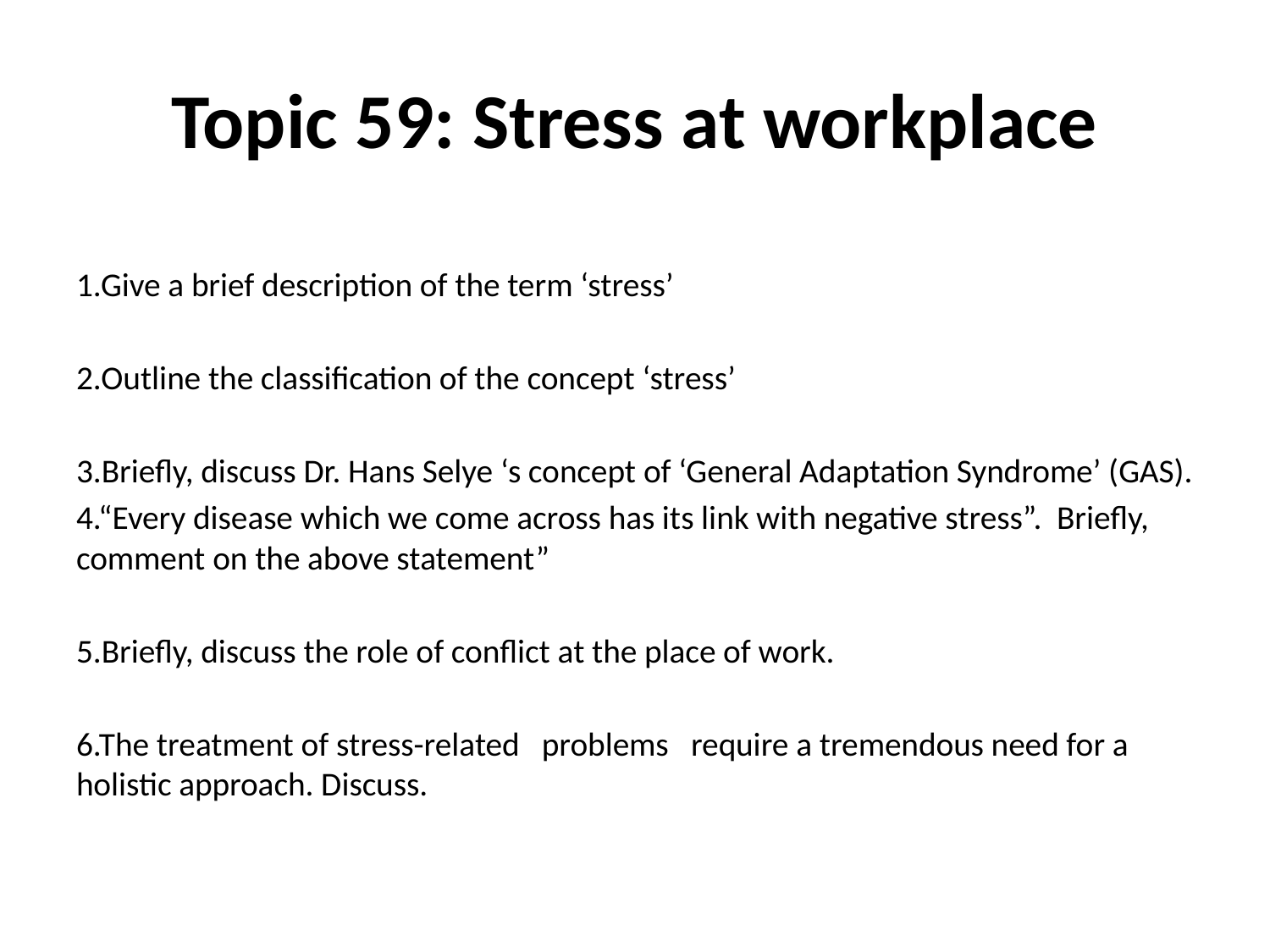

# Topic 59: Stress at workplace

1.Give a brief description of the term ‘stress’

2.Outline the classification of the concept ‘stress’

3.Briefly, discuss Dr. Hans Selye ‘s concept of ‘General Adaptation Syndrome’ (GAS).
4.“Every disease which we come across has its link with negative stress”.  Briefly, comment on the above statement”

5.Briefly, discuss the role of conflict at the place of work.

6.The treatment of stress-related   problems   require a tremendous need for a holistic approach. Discuss.